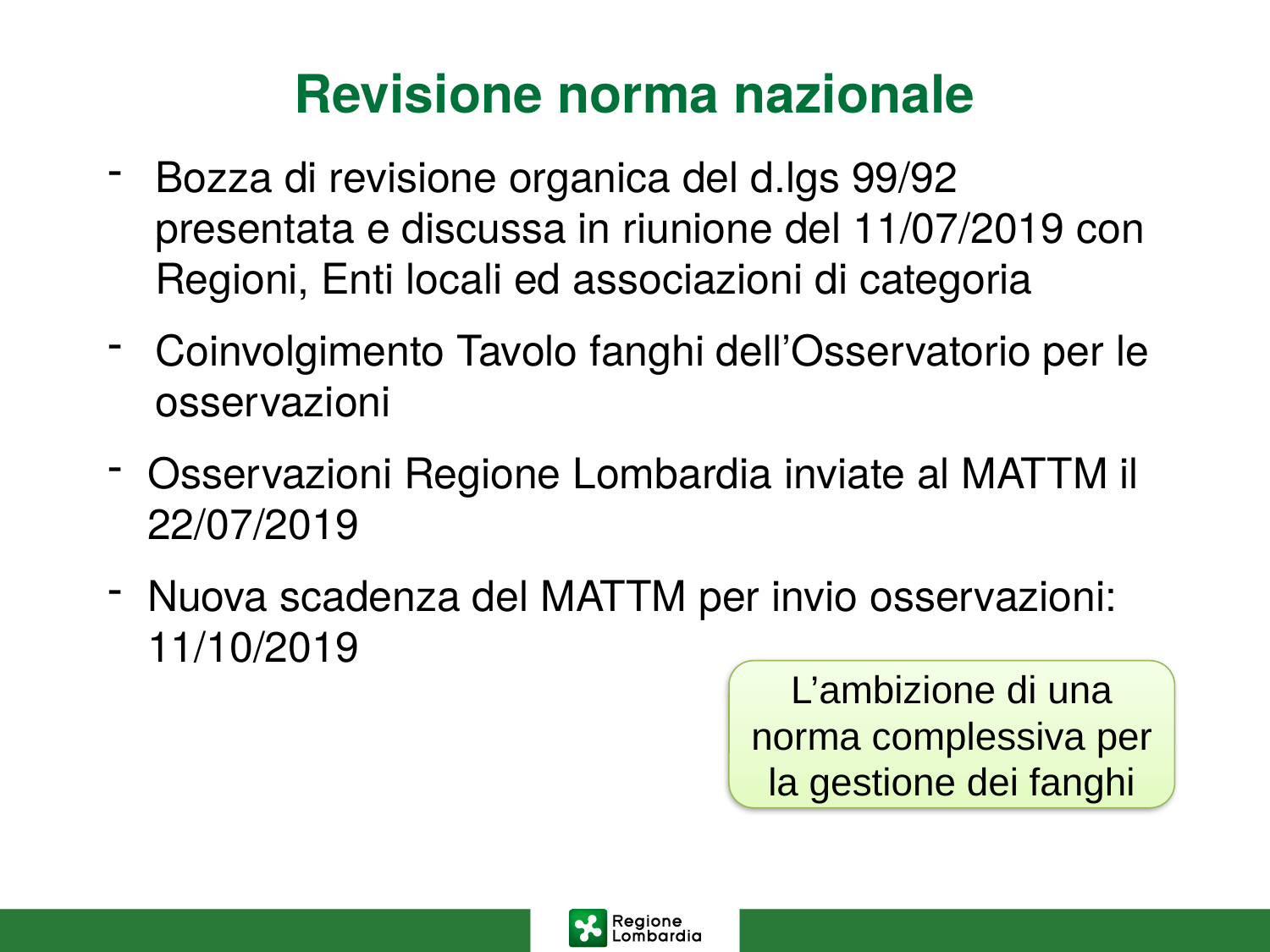

# Revisione norma nazionale
Bozza di revisione organica del d.lgs 99/92 presentata e discussa in riunione del 11/07/2019 con Regioni, Enti locali ed associazioni di categoria
Coinvolgimento Tavolo fanghi dell’Osservatorio per le osservazioni
Osservazioni Regione Lombardia inviate al MATTM il 22/07/2019
Nuova scadenza del MATTM per invio osservazioni: 11/10/2019

L’ambizione di una norma complessiva per la gestione dei fanghi